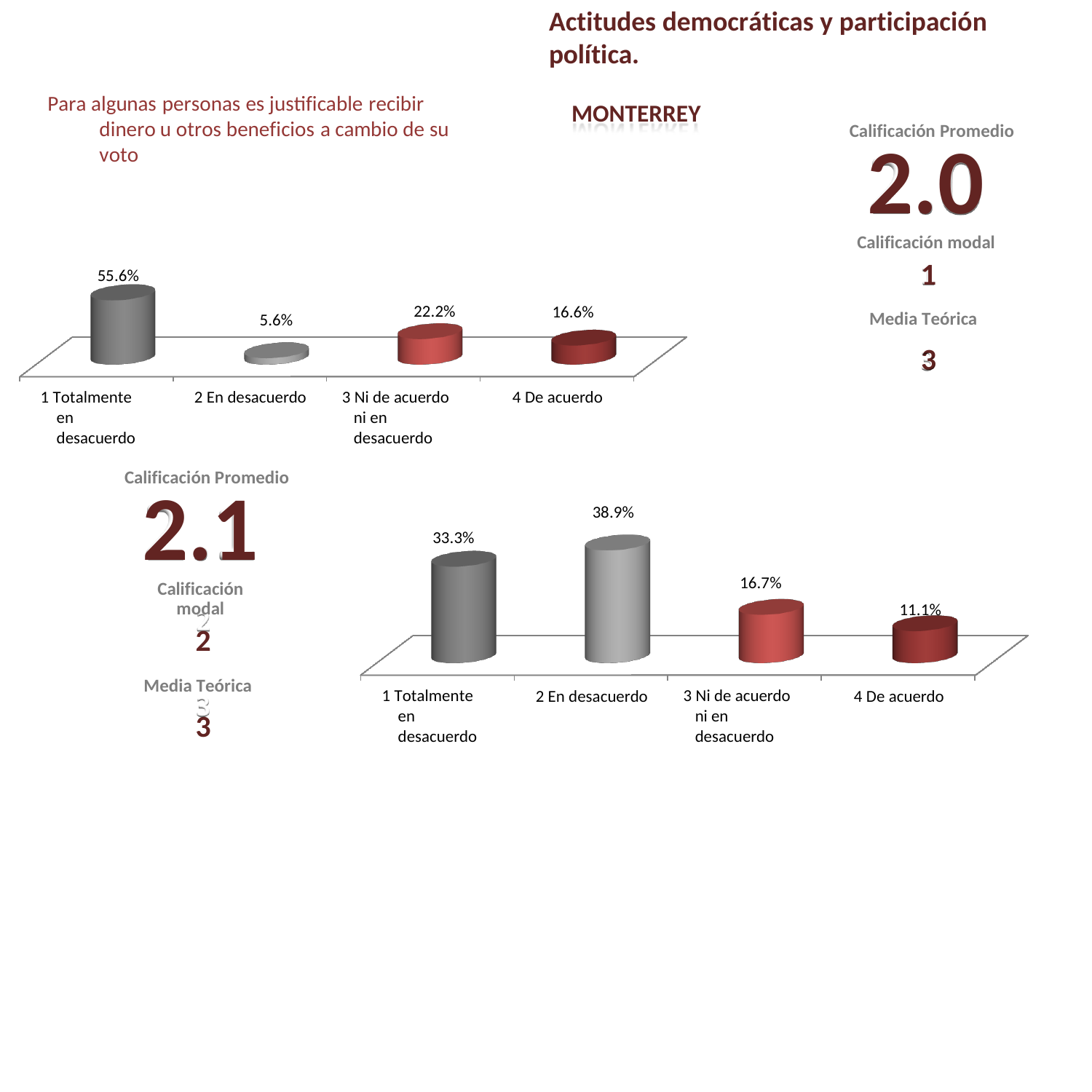

Actitudes democráticas y participación política.
Para algunas personas es justificable recibir dinero u otros beneficios a cambio de su voto
MONTERREY

Calificación Promedio
2.0
Calificación modal
1

Media Teórica

3

55.6%
22.2%
16.6%
5.6%

1 Totalmente en desacuerdo
3 Ni de acuerdo ni en desacuerdo
2 En desacuerdo
4 De acuerdo

Calificación Promedio
2.1
Calificación modal
2

Media Teórica

3
38.9%

33.3%
16.7%

11.1%

1 Totalmente en desacuerdo
3 Ni de acuerdo ni en desacuerdo
2 En desacuerdo
4 De acuerdo